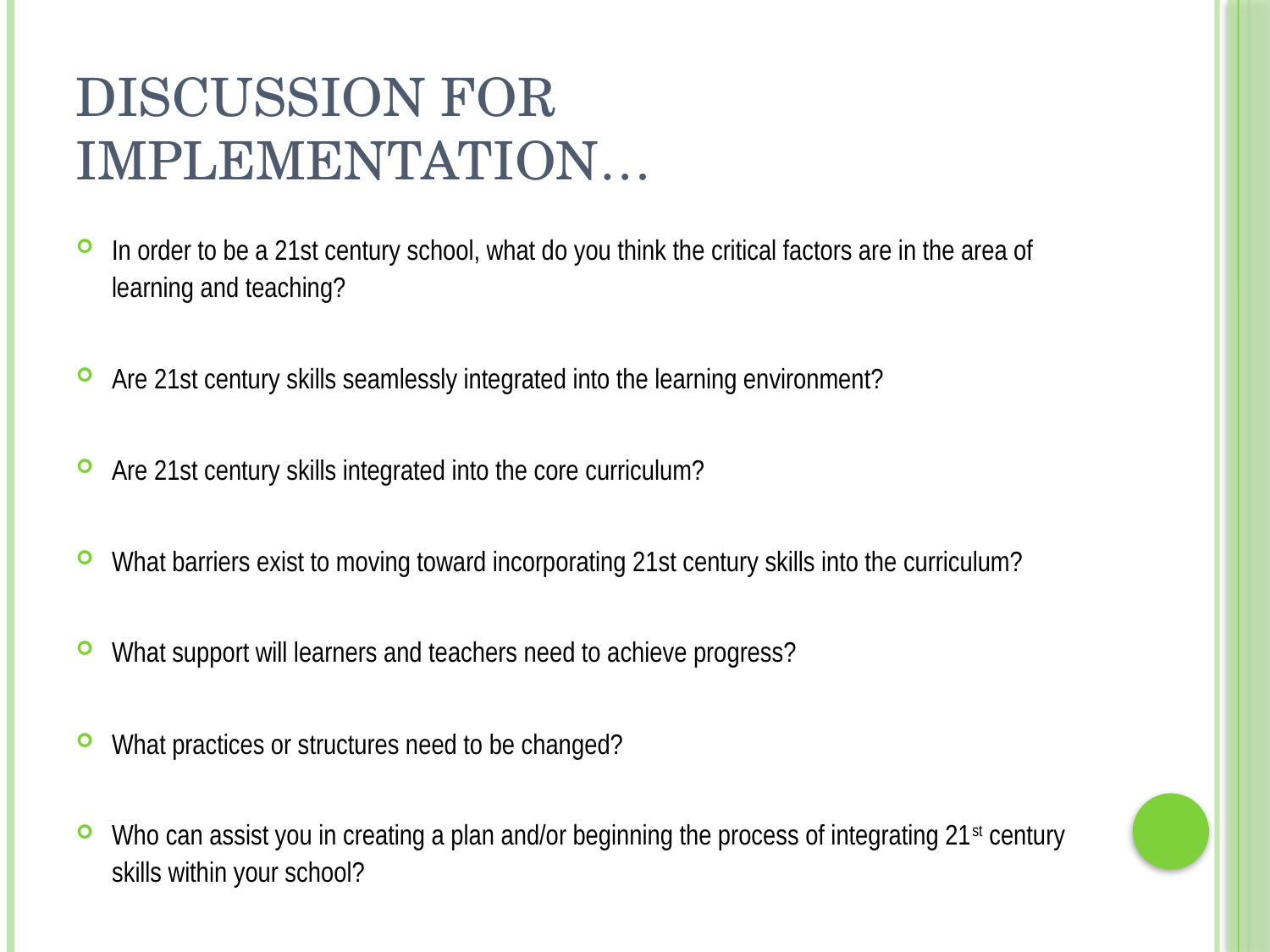

# Discussion for implementation…
In order to be a 21st century school, what do you think the critical factors are in the area of learning and teaching?

Are 21st century skills seamlessly integrated into the learning environment?

Are 21st century skills integrated into the core curriculum?

What barriers exist to moving toward incorporating 21st century skills into the curriculum?

What support will learners and teachers need to achieve progress?

What practices or structures need to be changed?

Who can assist you in creating a plan and/or beginning the process of integrating 21st century skills within your school?